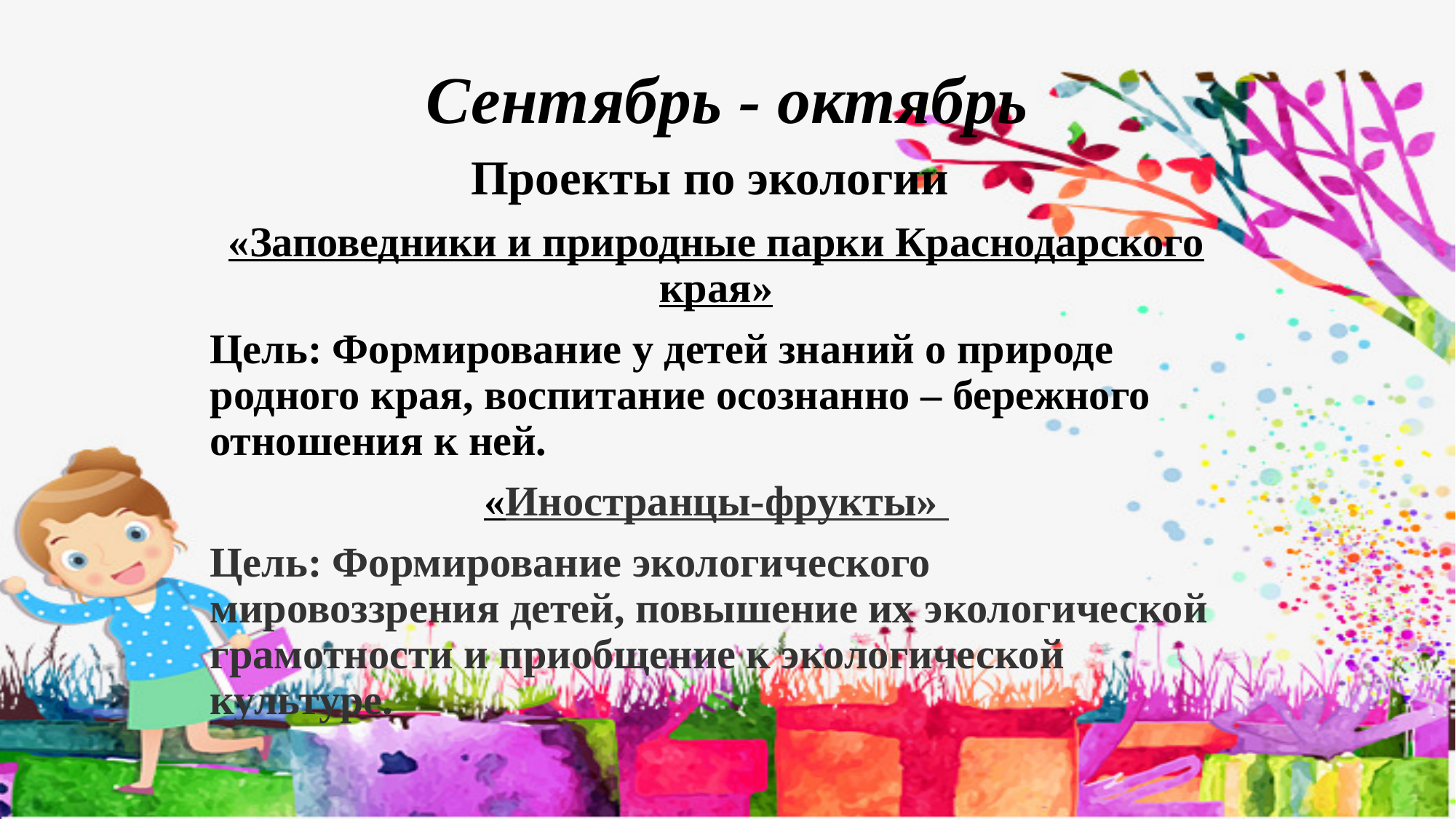

# Сентябрь - октябрь
Проекты по экологии
«Заповедники и природные парки Краснодарского края»
Цель: Формирование у детей знаний о природе родного края, воспитание осознанно – бережного отношения к ней.
«Иностранцы-фрукты»
Цель: Формирование экологического мировоззрения детей, повышение их экологической грамотности и приобщение к экологической культуре.